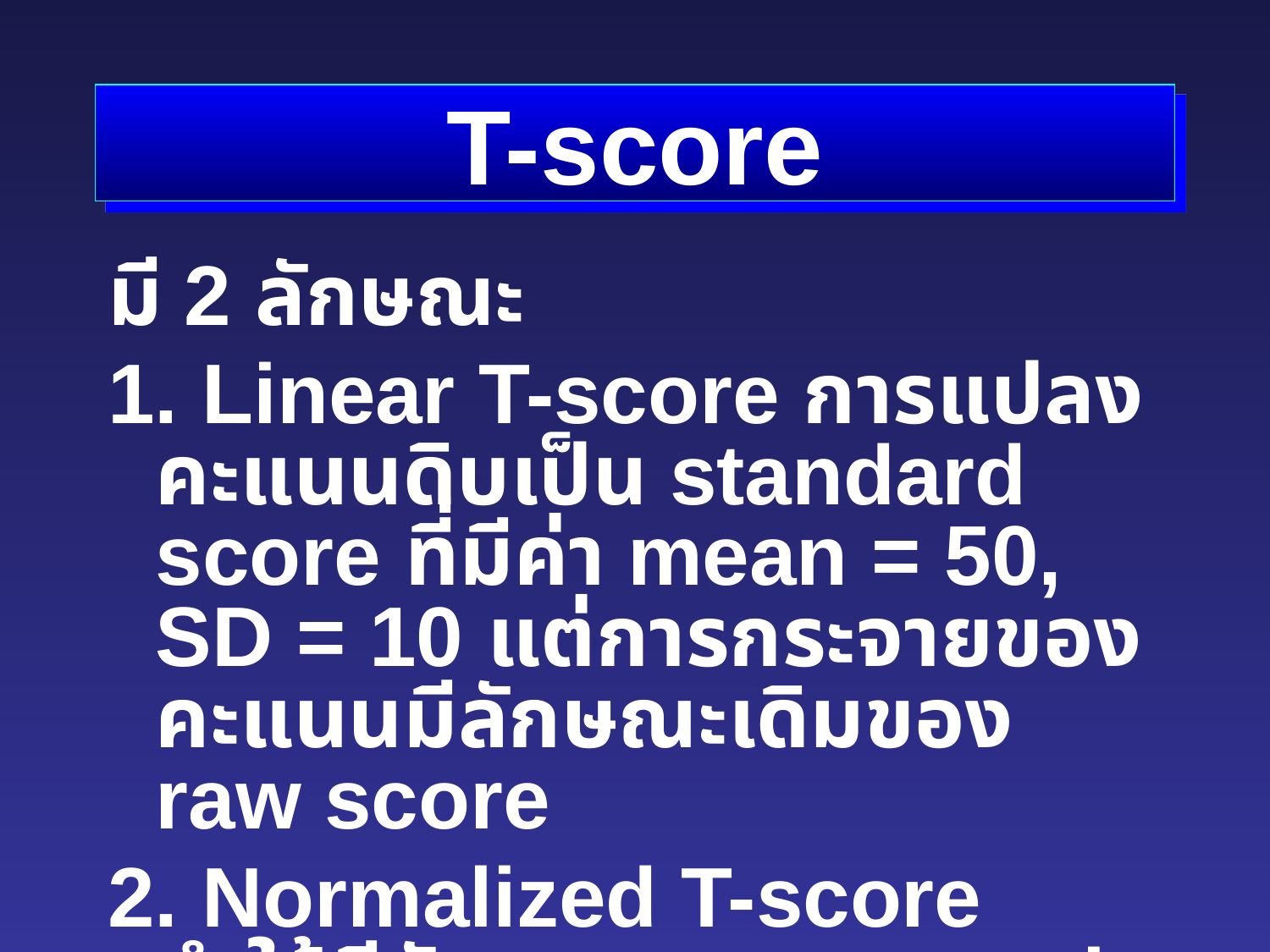

# T-score
มี 2 ลักษณะ
1. Linear T-score การแปลงคะแนนดิบเป็น standard score ที่มีค่า mean = 50, SD = 10 แต่การกระจายของคะแนนมีลักษณะเดิมของ raw score
2. Normalized T-score ทำให้มีลักษณะของ normal distribution